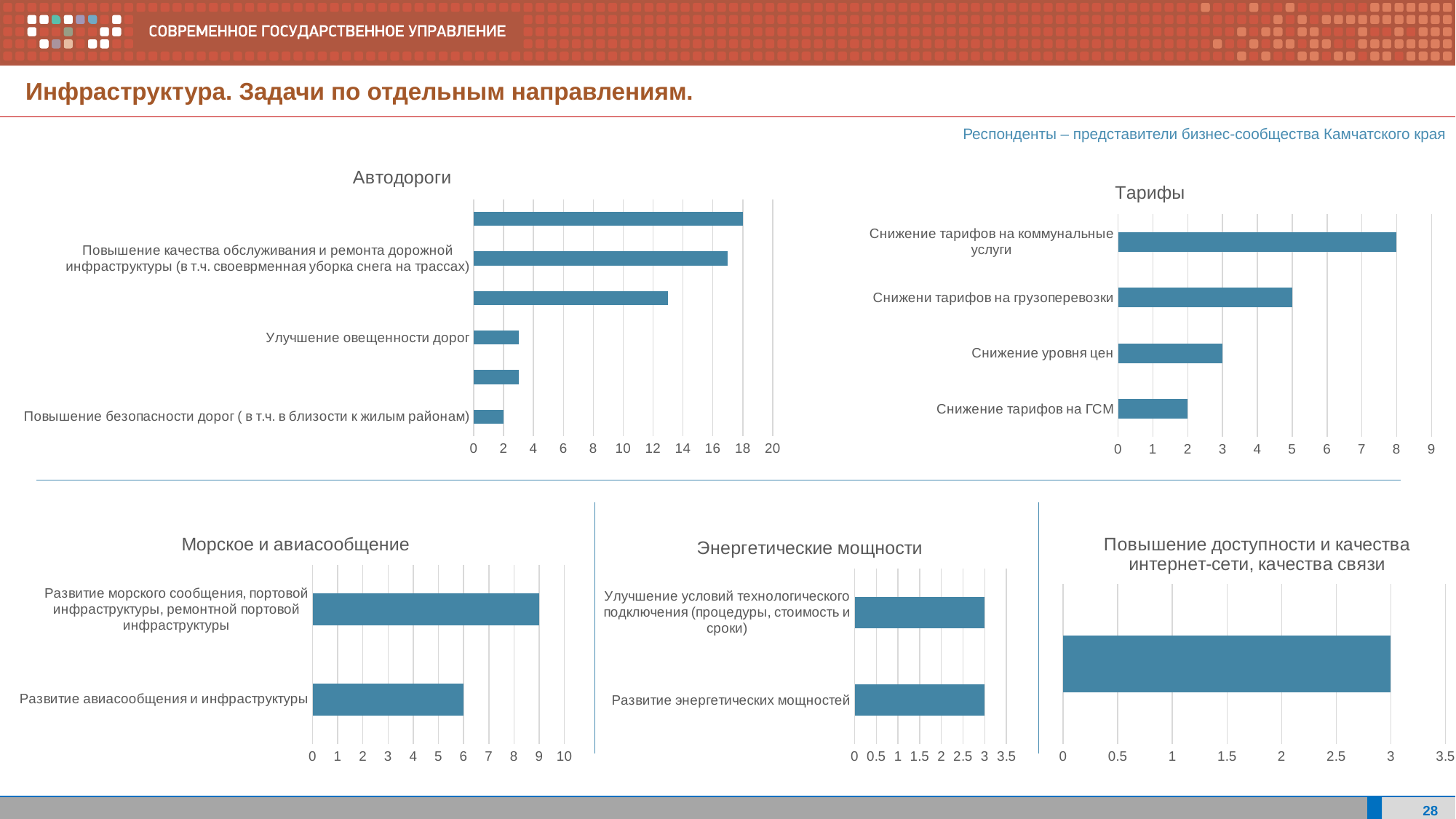

Инфраструктура. Задачи по отдельным направлениям.

Респонденты – представители бизнес-сообщества Камчатского края

### Chart: Автодороги

| Category |  |
|---|---|
| Повышение безопасности дорог ( в т.ч. в близости к жилым районам) | 2.0 |
| Развитие логистической инфраструктуры (склады + холодные склады + подъездные пути) | 3.0 |
| Улучшение овещенности дорог | 3.0 |
| Контроль: контроль за деятельностью органов власти, персональная ответственность, снижение административных барьеров, снижение бюрокаратии, контроль расходования денедных средств, прозрачность взаимодействия, контроль за деятельностью подрядчиков, контроль | 13.0 |
| Повышение качества обслуживания и ремонта дорожной инфраструктуры (в т.ч. своеврменная уборка снега на трассах) | 17.0 |
| Повышение пропускной способности сети автодорог | 18.0 |

### Chart: Тарифы

| Category |  |
|---|---|
| Снижение тарифов на ГСМ | 2.0 |
| Снижение уровня цен | 3.0 |
| Снижени тарифов на грузоперевозки | 5.0 |
| Снижение тарифов на коммунальные услуги | 8.0 |

### Chart:

| Category | Повышение доступности и качества интернет-сети, качества связи |
|---|---|

### Chart: Морское и авиасообщение

| Category |  |
|---|---|
| Развитие авиасообщения и инфраструктуры | 6.0 |
| Развитие морского сообщения, портовой инфраструктуры, ремонтной портовой инфраструктуры | 9.0 |

### Chart: Энергетические мощности

| Category |  |
|---|---|
| Развитие энергетических мощностей | 3.0 |
| Улучшение условий технологического подключения (процедуры, стоимость и сроки) | 3.0 |